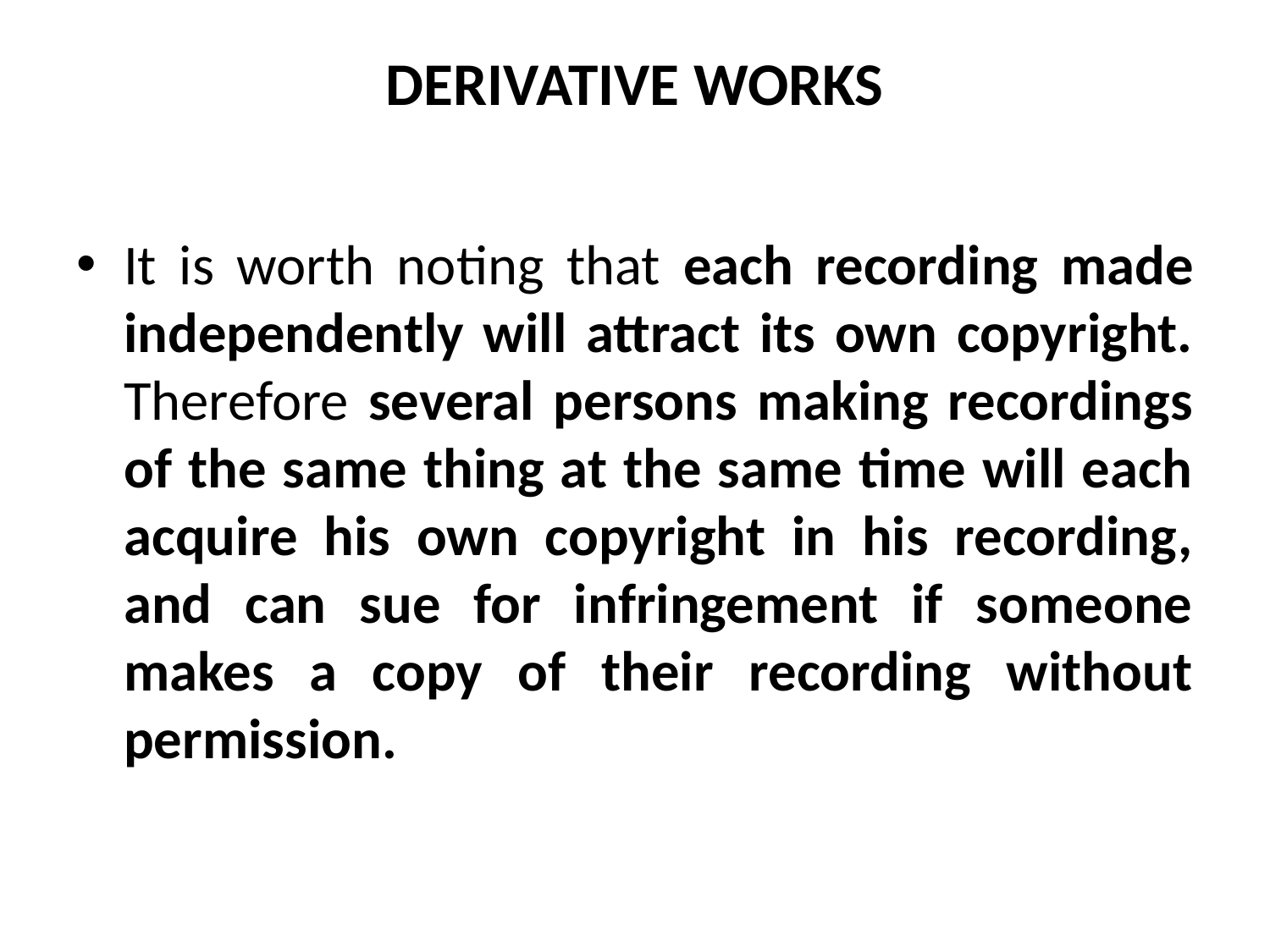

# DERIVATIVE WORKS
It is worth noting that each recording made independently will attract its own copyright. Therefore several persons making recordings of the same thing at the same time will each acquire his own copyright in his recording, and can sue for infringement if someone makes a copy of their recording without permission.